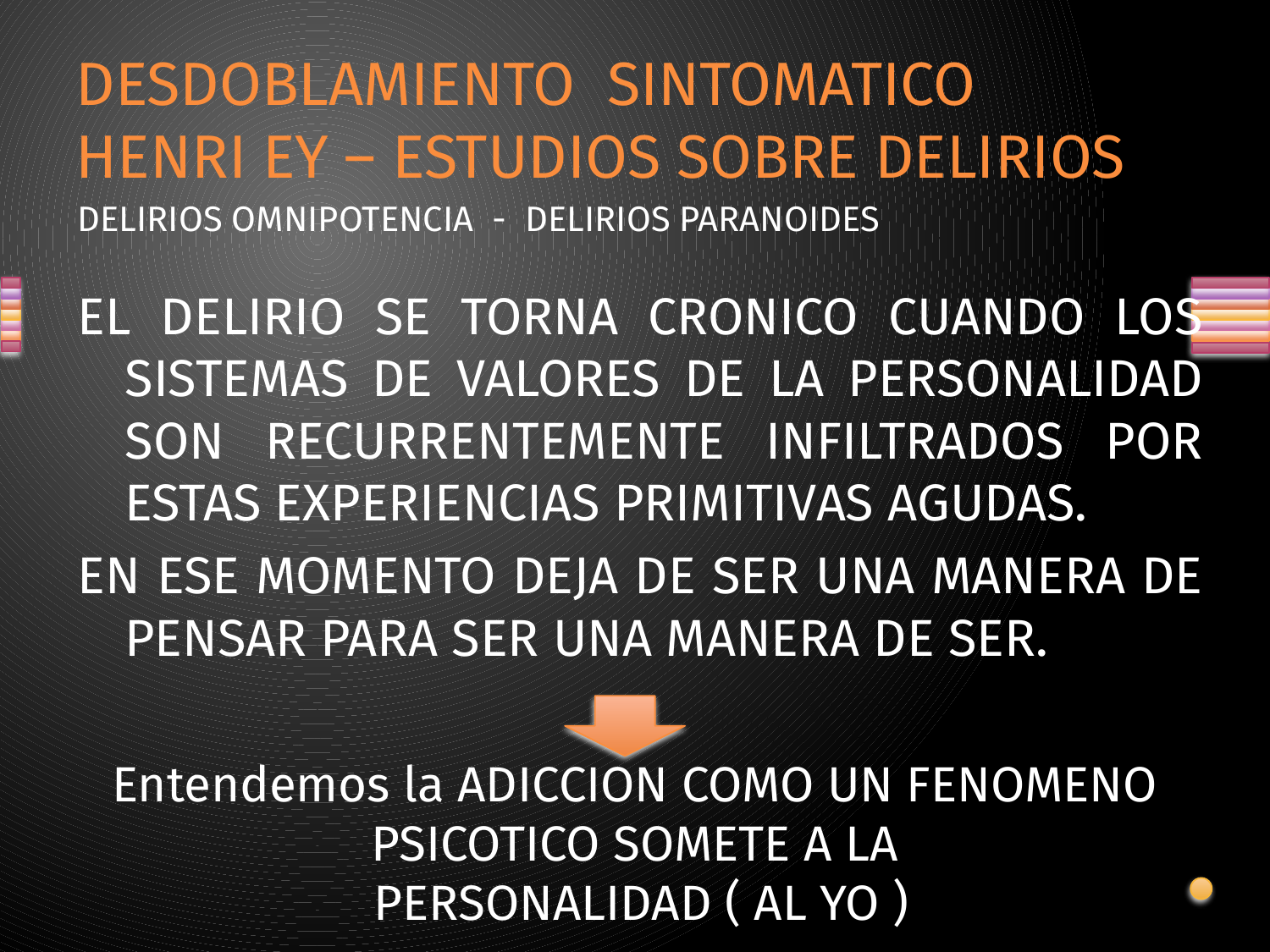

# DESDOBLAMIENTO  SINTOMATICO HENRI EY – ESTUDIOS SOBRE DELIRIOS
DELIRIOS OMNIPOTENCIA  -  DELIRIOS PARANOIDES
EL DELIRIO SE TORNA CRONICO CUANDO LOS SISTEMAS DE VALORES DE LA PERSONALIDAD SON RECURRENTEMENTE INFILTRADOS POR ESTAS EXPERIENCIAS PRIMITIVAS AGUDAS.
EN ESE MOMENTO DEJA DE SER UNA MANERA DE PENSAR PARA SER UNA MANERA DE SER.

Entendemos la ADICCION COMO UN FENOMENO PSICOTICO SOMETE A LA
 PERSONALIDAD ( AL YO )